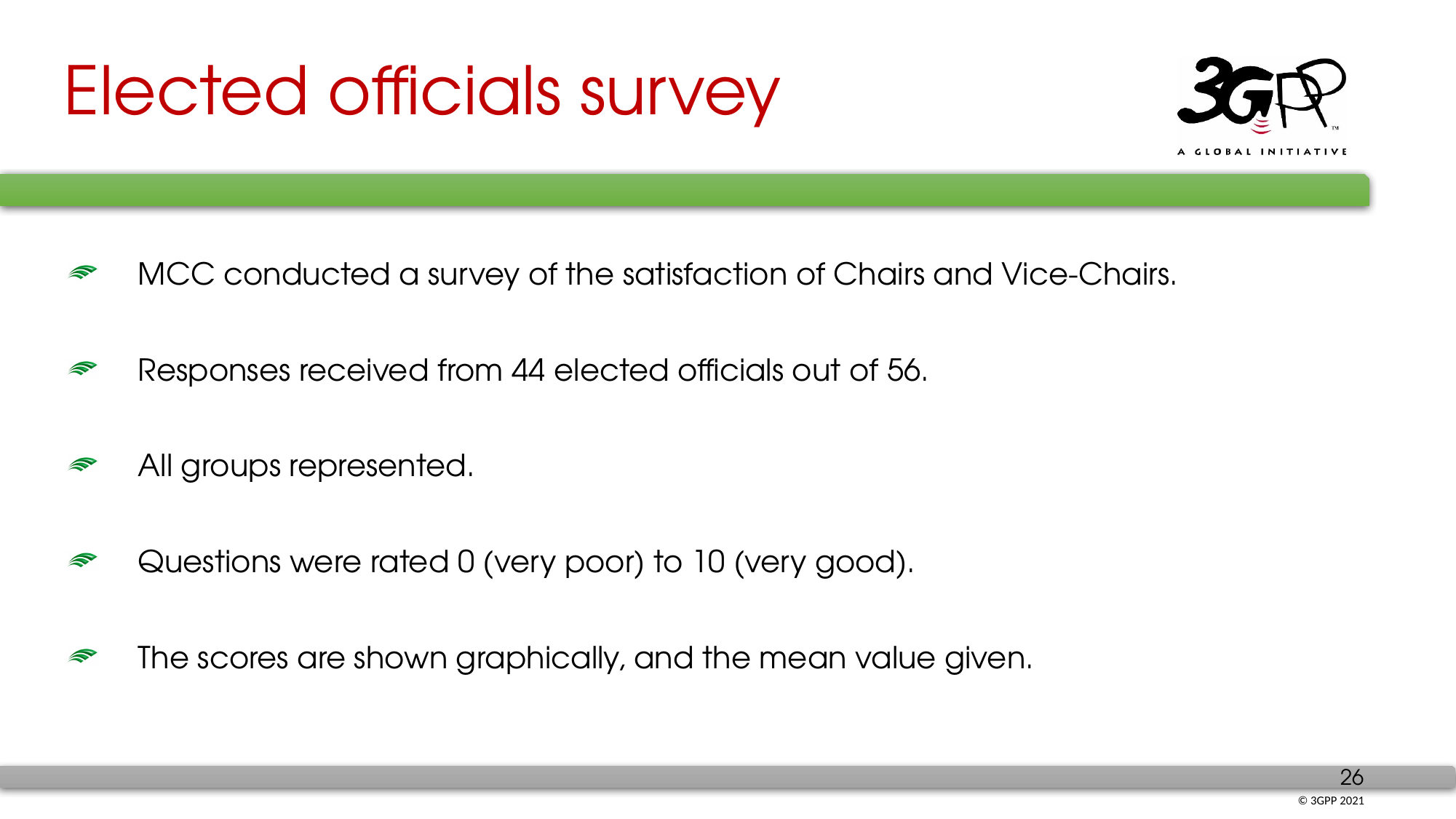

# Elected officials survey
MCC conducted a survey of the satisfaction of Chairs and Vice-Chairs.

Responses received from 44 elected officials out of 56.

All groups represented.

Questions were rated 0 (very poor) to 10 (very good).

The scores are shown graphically, and the mean value given.